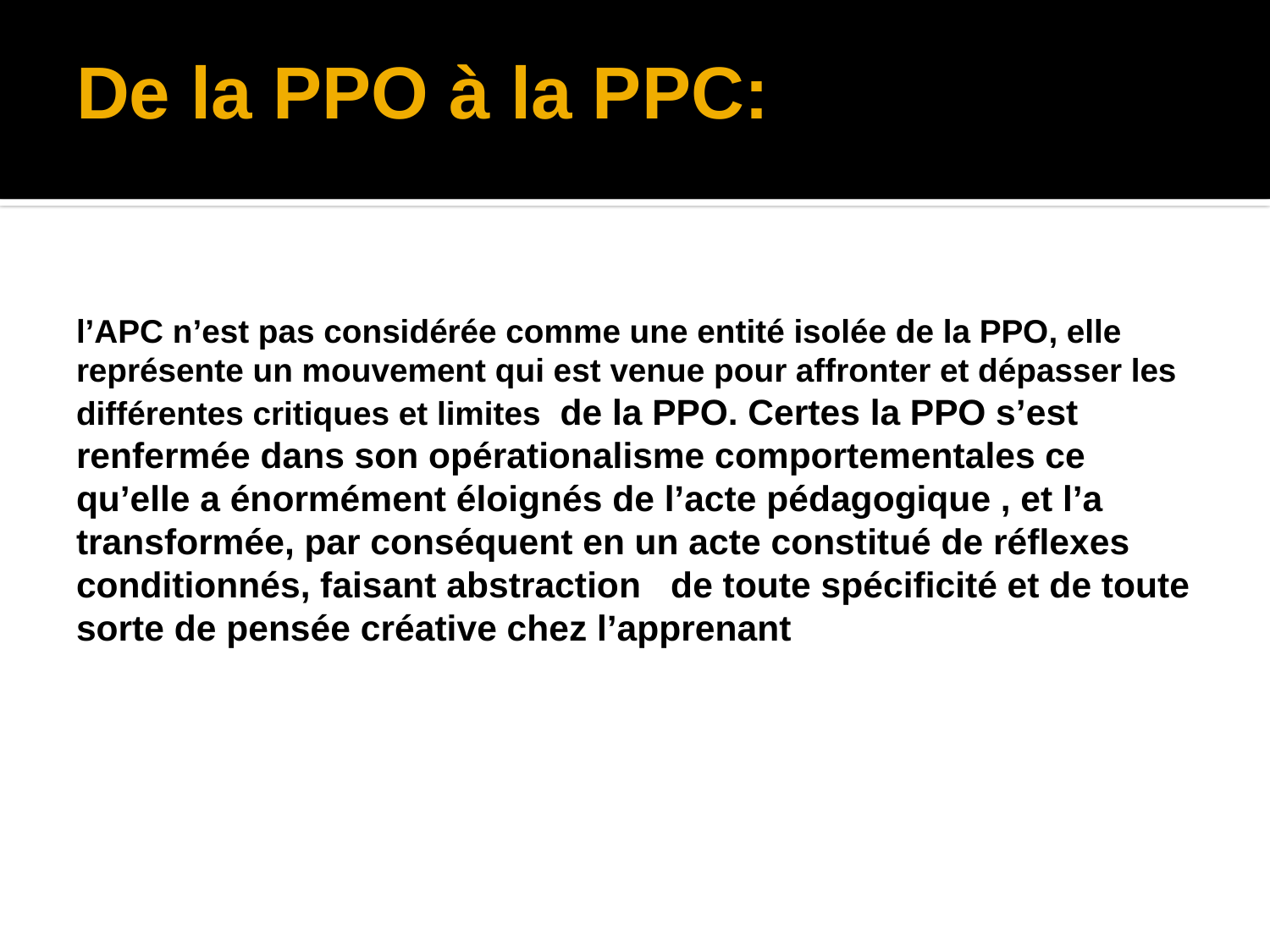

# De la PPO à la PPC: l’APC n’est pas considérée comme une entité isolée de la PPO, elle représente un mouvement qui est venue pour affronter et dépasser les différentes critiques et limites  de la PPO. Certes la PPO s’est renfermée dans son opérationalisme comportementales ce qu’elle a énormément éloignés de l’acte pédagogique , et l’a transformée, par conséquent en un acte constitué de réflexes conditionnés, faisant abstraction   de toute spécificité et de toute sorte de pensée créative chez l’apprenant